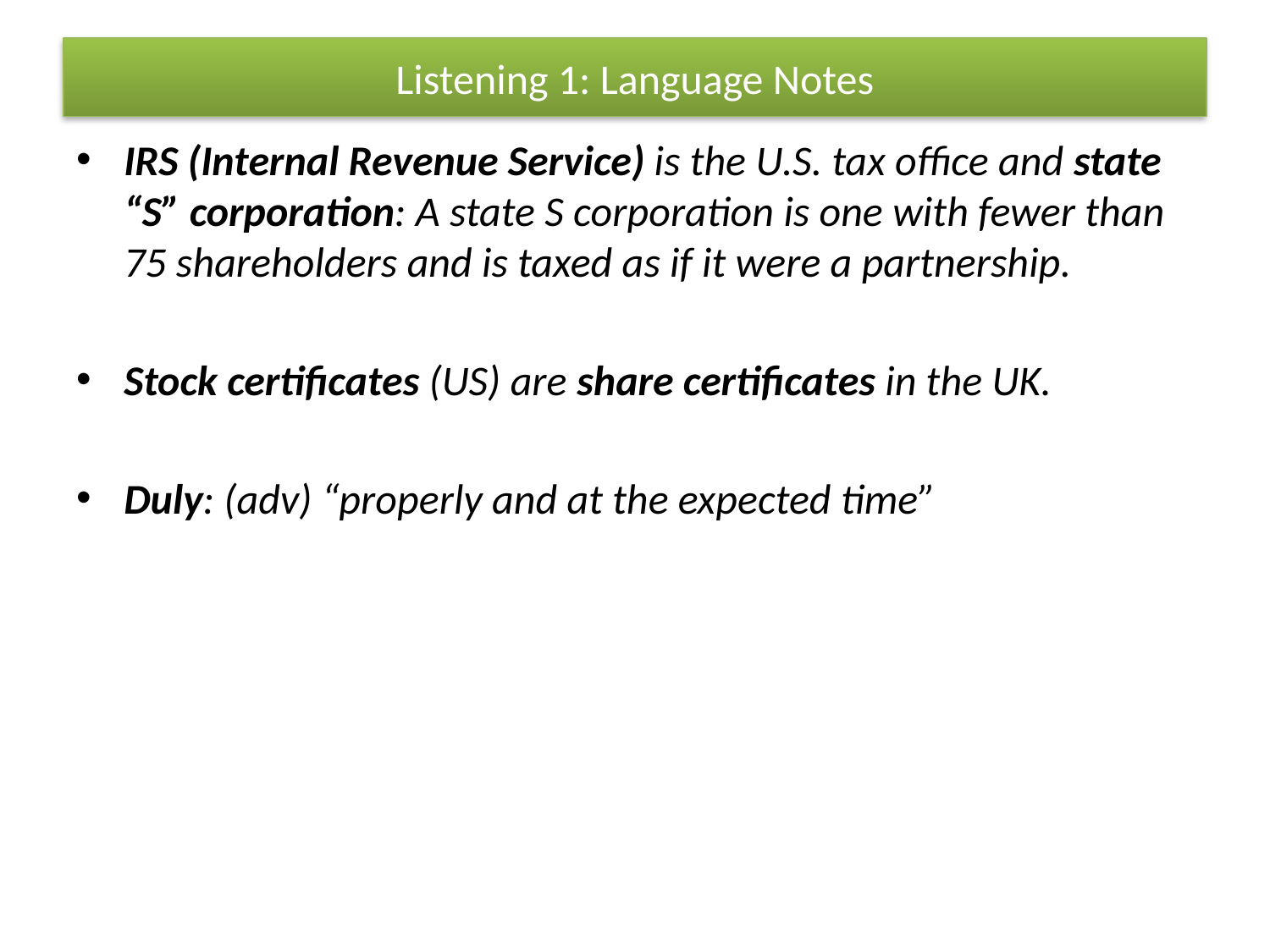

# Listening 1: Language Notes
IRS (Internal Revenue Service) is the U.S. tax office and state “S” corporation: A state S corporation is one with fewer than 75 shareholders and is taxed as if it were a partnership.

Stock certificates (US) are share certificates in the UK.

Duly: (adv) “properly and at the expected time”